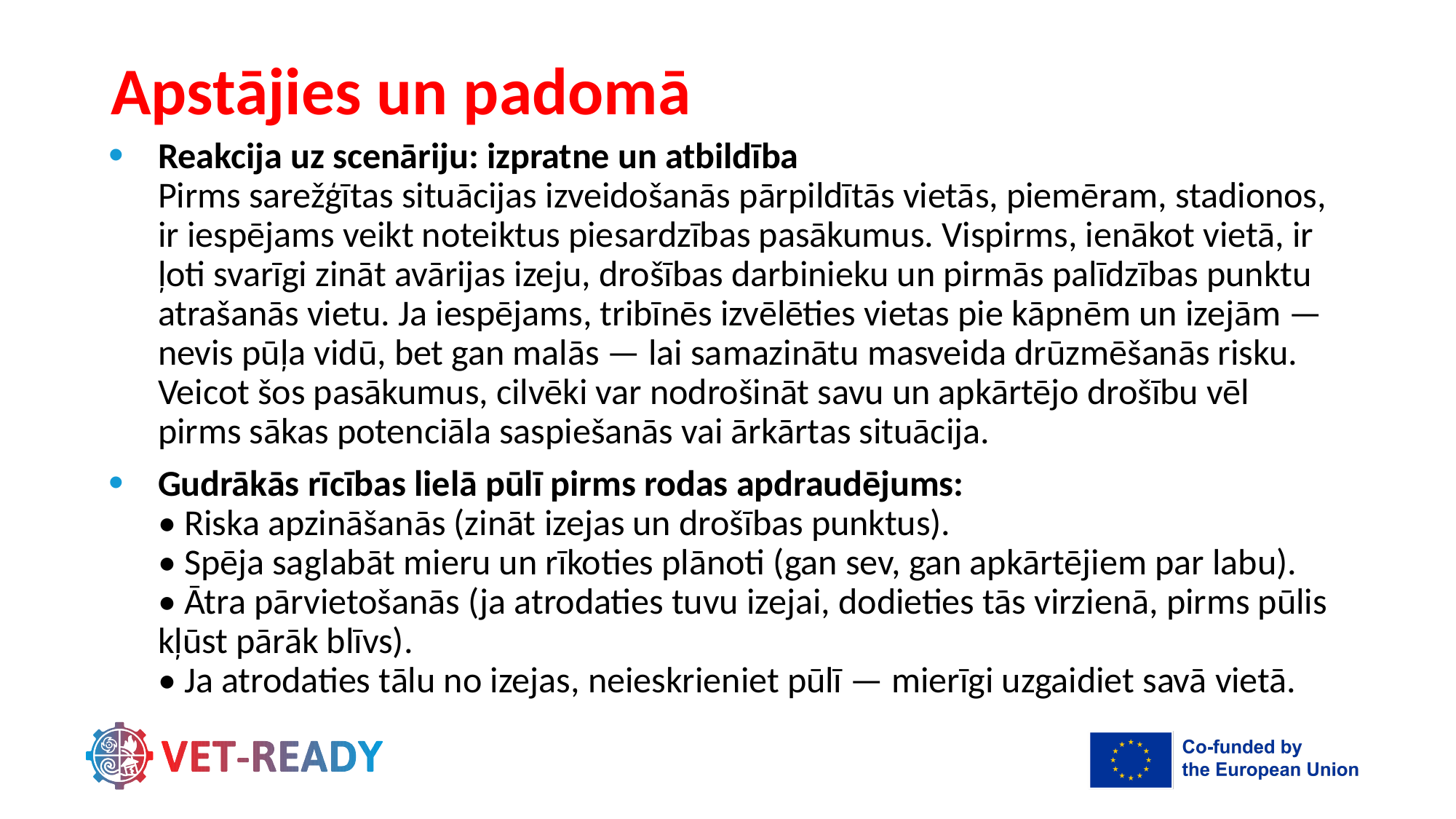

# Apstājies un padomā
Reakcija uz scenāriju: izpratne un atbildība
Pirms sarežģītas situācijas izveidošanās pārpildītās vietās, piemēram, stadionos, ir iespējams veikt noteiktus piesardzības pasākumus. Vispirms, ienākot vietā, ir ļoti svarīgi zināt avārijas izeju, drošības darbinieku un pirmās palīdzības punktu atrašanās vietu. Ja iespējams, tribīnēs izvēlēties vietas pie kāpnēm un izejām — nevis pūļa vidū, bet gan malās — lai samazinātu masveida drūzmēšanās risku. Veicot šos pasākumus, cilvēki var nodrošināt savu un apkārtējo drošību vēl pirms sākas potenciāla saspiešanās vai ārkārtas situācija.
Gudrākās rīcības lielā pūlī pirms rodas apdraudējums:
• Riska apzināšanās (zināt izejas un drošības punktus).
• Spēja saglabāt mieru un rīkoties plānoti (gan sev, gan apkārtējiem par labu).
• Ātra pārvietošanās (ja atrodaties tuvu izejai, dodieties tās virzienā, pirms pūlis kļūst pārāk blīvs).
• Ja atrodaties tālu no izejas, neieskrieniet pūlī — mierīgi uzgaidiet savā vietā.